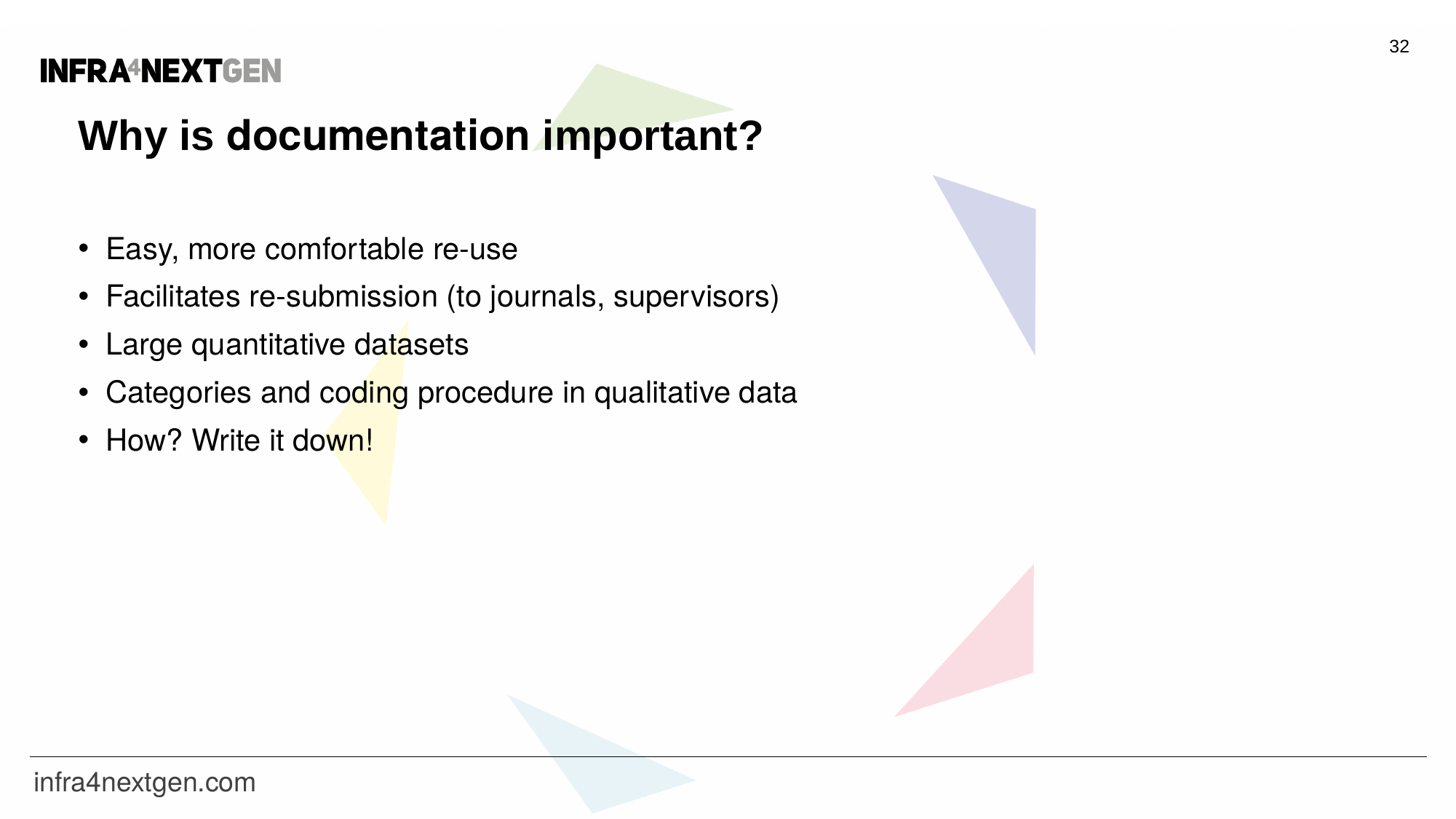

32
# Why is documentation important?
Easy, more comfortable re-use
Facilitates re-submission (to journals, supervisors)
Large quantitative datasets
Categories and coding procedure in qualitative data
How? Write it down!

infra4nextgen.com